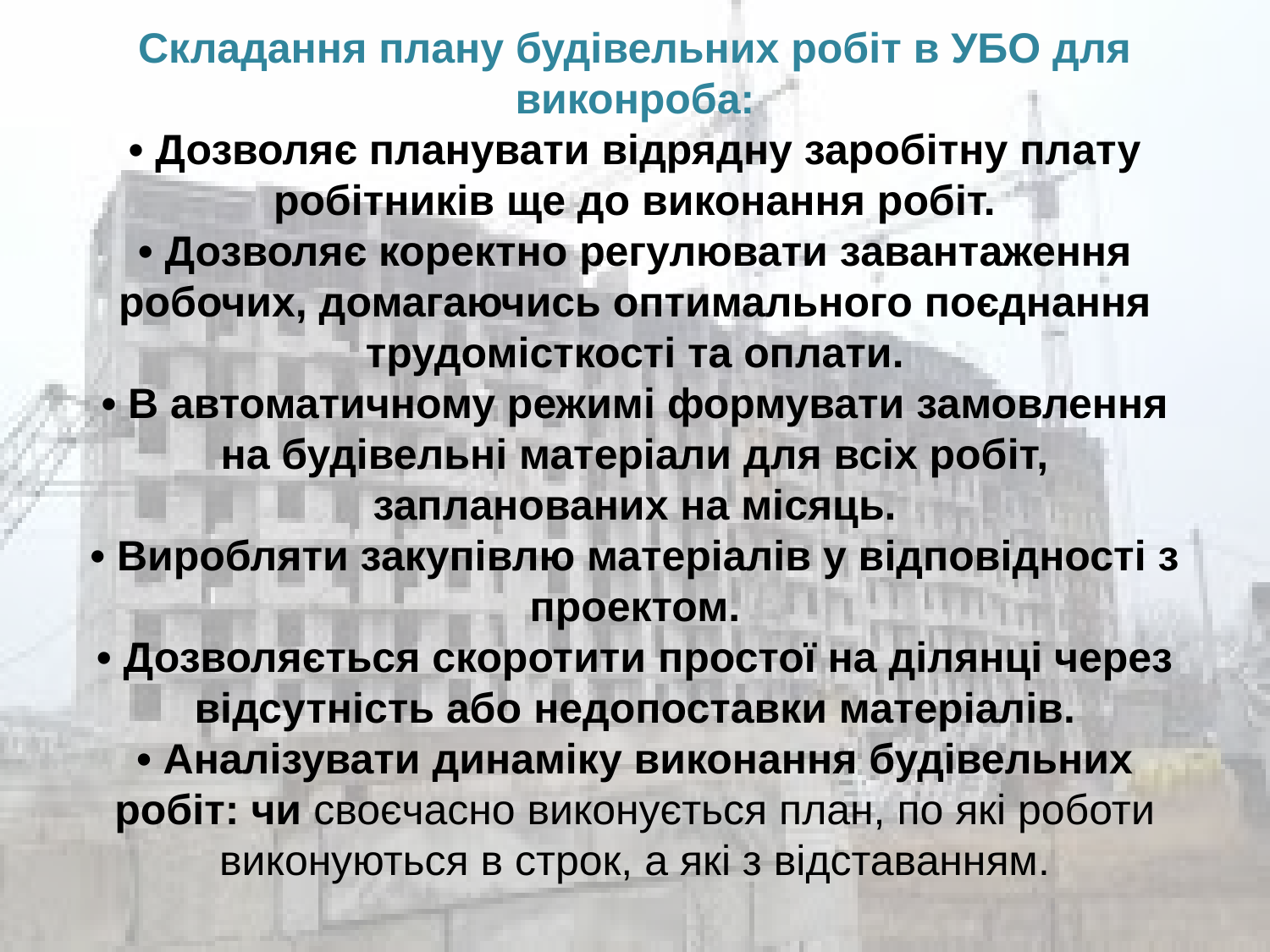

# Складання плану будівельних робіт в УБО для виконроба: • Дозволяє планувати відрядну заробітну плату робітників ще до виконання робіт. • Дозволяє коректно регулювати завантаження робочих, домагаючись оптимального поєднання трудомісткості та оплати. • В автоматичному режимі формувати замовлення на будівельні матеріали для всіх робіт, запланованих на місяць. • Виробляти закупівлю матеріалів у відповідності з проектом. • Дозволяється скоротити простої на ділянці через відсутність або недопоставки матеріалів. • Аналізувати динаміку виконання будівельних робіт: чи своєчасно виконується план, по які роботи виконуються в строк, а які з відставанням.